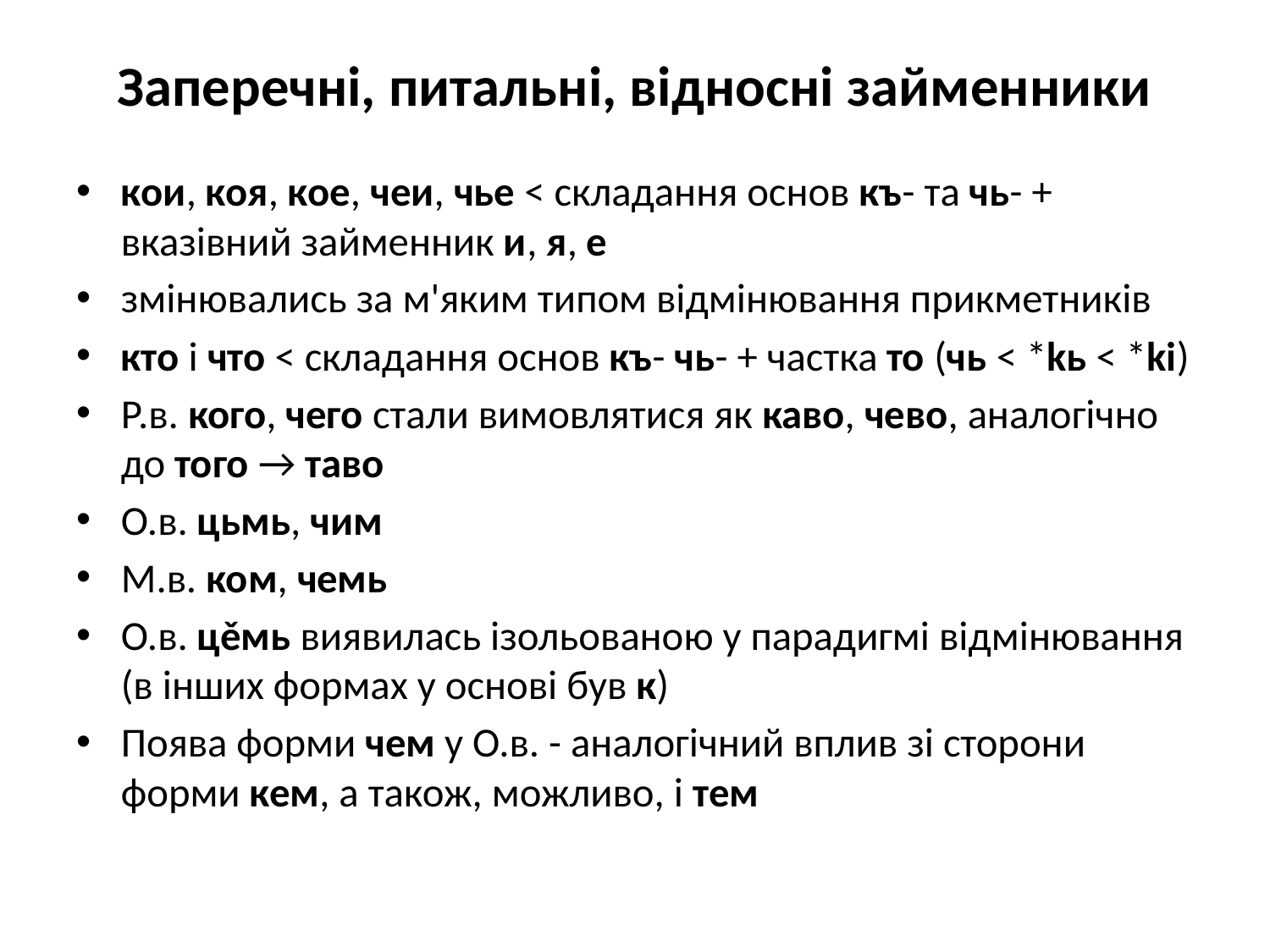

# Заперечні, питальні, відносні займенники
кои, коя, кое, чеи, чье < складання основ къ- та чь- + вказівний займенник и, я, е
змінювались за м'яким типом відмінювання прикметників
кто і что < складання основ къ- чь- + частка то (чь < *kь < *ki)
Р.в. кого, чего стали вимовлятися як каво, чево, аналогічно до того → таво
О.в. цьмь, чим
М.в. ком, чемь
О.в. цěмь виявилась ізольованою у парадигмі відмінювання (в інших формах у основі був к)
Поява форми чем у О.в. - аналогічний вплив зі сторони форми кем, а також, можливо, і тем